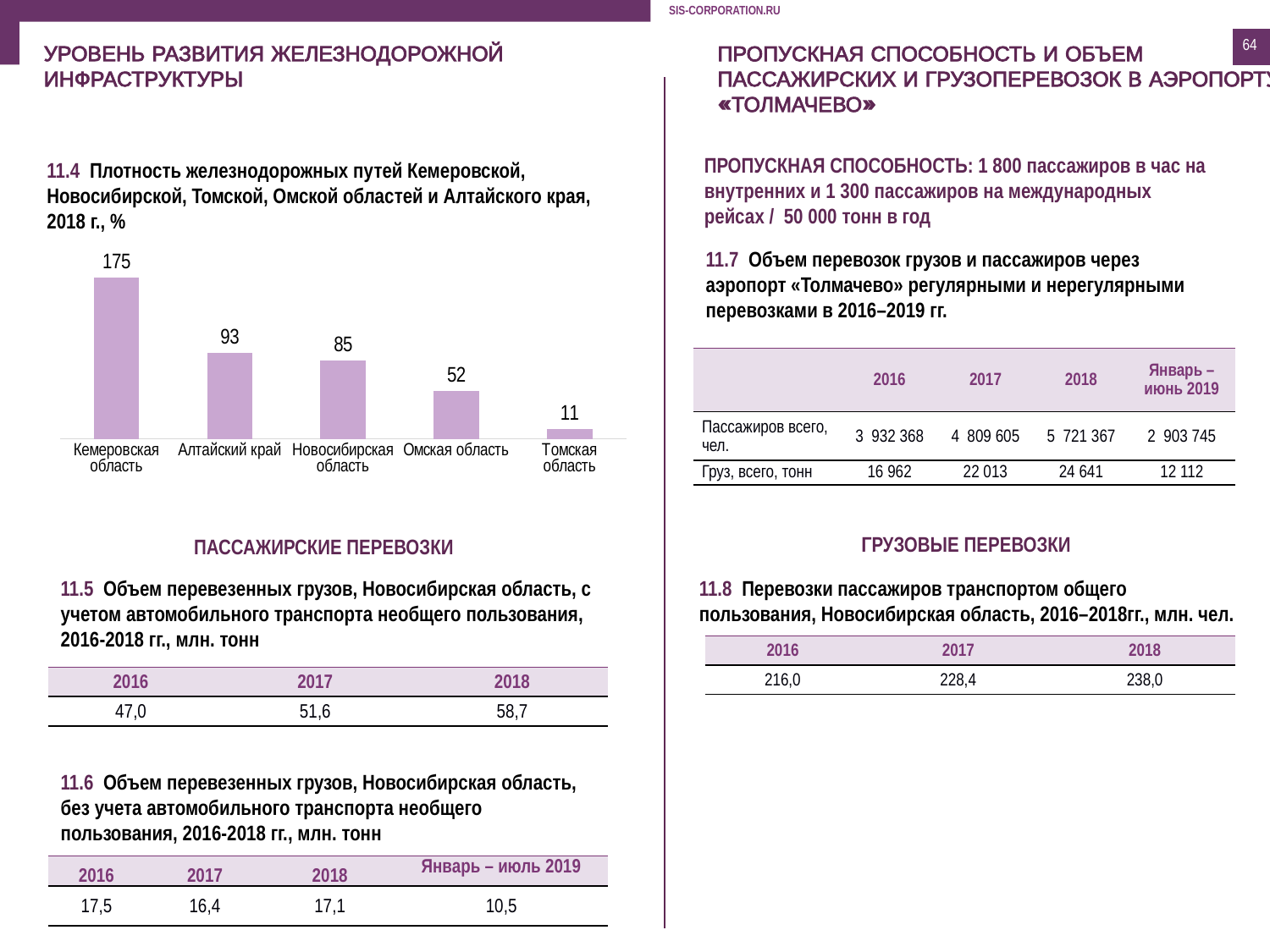

64
Уровень развития железнодорожной инфраструктуры
ПРОПУСКНАЯ СПОСОБНОСТЬ и объем пассажирских и грузоперевозок в АЭРОПОРТу «ТОЛМАЧЕВО»
ПРОПУСКНАЯ СПОСОБНОСТЬ: 1 800 пассажиров в час на внутренних и 1 300 пассажиров на международных рейсах /  50 000 тонн в год
11.4  Плотность железнодорожных путей Кемеровской, Новосибирской, Томской, Омской областей и Алтайского края, 2018 г., %
11.7  Объем перевозок грузов и пассажиров через аэропорт «Толмачево» регулярными и нерегулярными перевозками в 2016–2019 гг.

### Chart

| Category |  |
|---|---|
| Кемеровская область | 175.0 |
| Алтайский край | 93.0 |
| Новосибирская область | 85.02249718785102 |
| Омская область | 52.0 |
| Томская область | 10.99872773536896 |
|  | 2016 | 2017 | 2018 | Январь – июнь 2019 |
| --- | --- | --- | --- | --- |
| Пассажиров всего, чел. | 3  932 368 | 4  809 605 | 5  721 367 | 2  903 745 |
| Груз, всего, тонн | 16 962 | 22 013 | 24 641 | 12 112 |
Грузовые перевоЗКи
пассажирские перевозки
11.5  Объем перевезенных грузов, Новосибирская область, с учетом автомобильного транспорта необщего пользования, 2016-2018 гг., млн. тонн
11.8  Перевозки пассажиров транспортом общего пользования, Новосибирская область, 2016–2018гг., млн. чел.
| 2016 | 2017 | 2018 |
| --- | --- | --- |
| 216,0 | 228,4 | 238,0 |
| 2016 | 2017 | 2018 |
| --- | --- | --- |
| 47,0 | 51,6 | 58,7 |
11.6  Объем перевезенных грузов, Новосибирская область, без учета автомобильного транспорта необщего пользования, 2016-2018 гг., млн. тонн
| 2016 | 2017 | 2018 | Январь – июль 2019 |
| --- | --- | --- | --- |
| 17,5 | 16,4 | 17,1 | 10,5 |